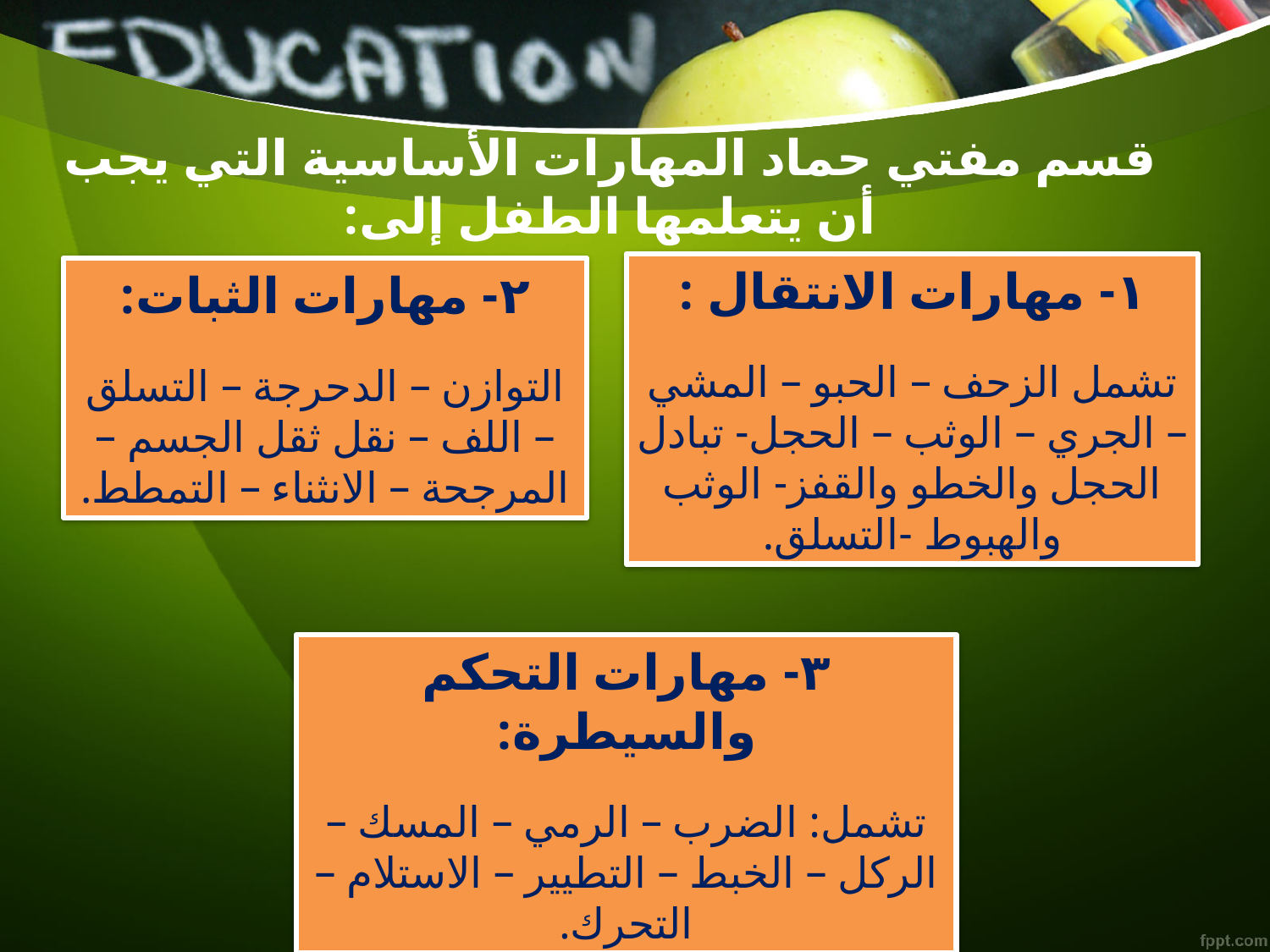

قسم مفتي حماد المهارات الأساسية التي يجب أن يتعلمها الطفل إلى:
١- مهارات الانتقال :
تشمل الزحف – الحبو – المشي – الجري – الوثب – الحجل- تبادل الحجل والخطو والقفز- الوثب والهبوط -التسلق.
٢- مهارات الثبات:
التوازن – الدحرجة – التسلق – اللف – نقل ثقل الجسم – المرجحة – الانثناء – التمطط.
٣- مهارات التحكم والسيطرة:
تشمل: الضرب – الرمي – المسك –الركل – الخبط – التطيير – الاستلام – التحرك.